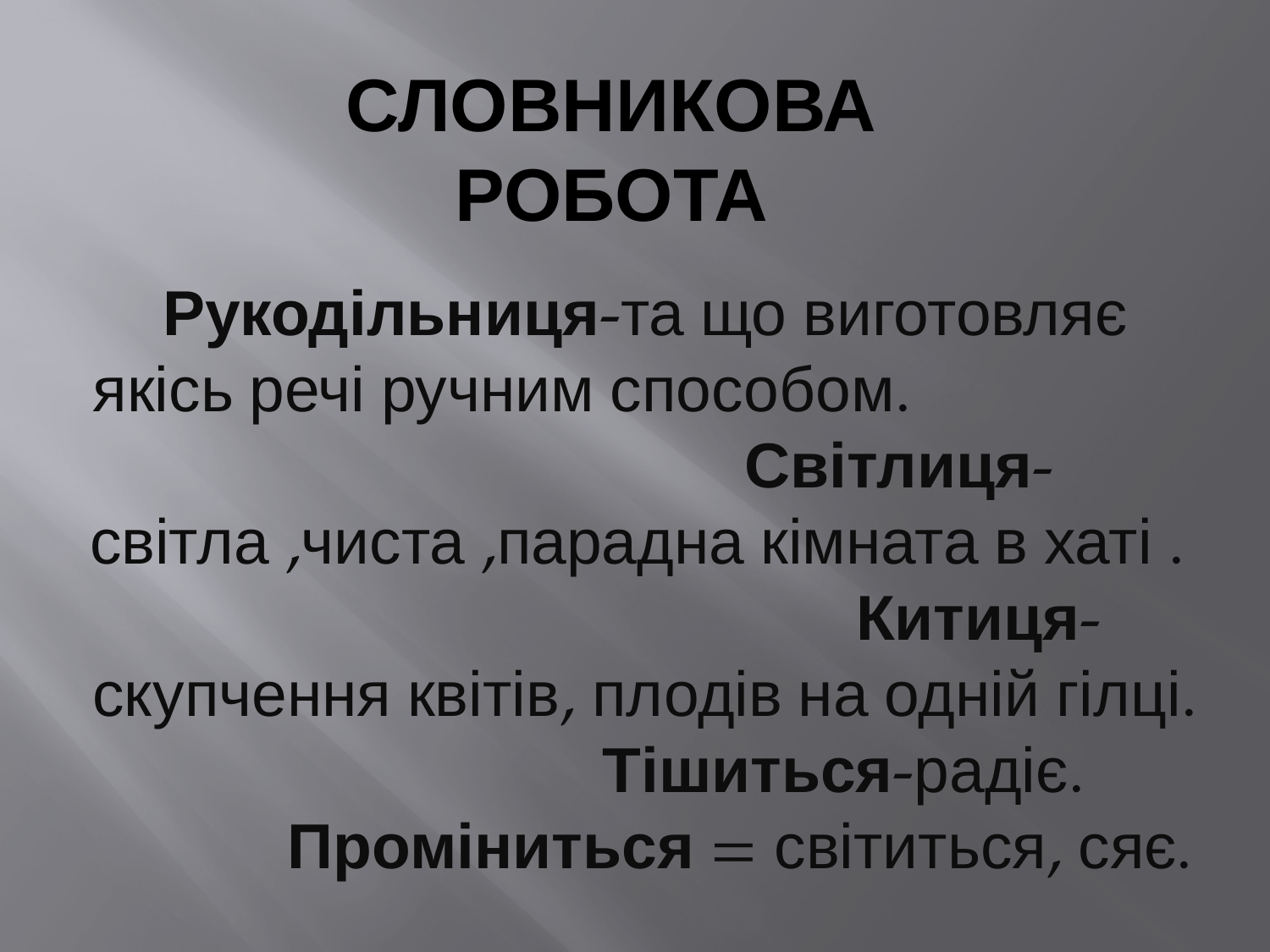

# Словникова робота
Рукодільниця-та що виготовляє якісь речі ручним способом.                                                   Світлиця-світла ,чиста ,парадна кімната в хаті .                                            Китиця-скупчення квітів, плодів на одній гілці.                                 Тішиться-радіє.                    Проміниться = світиться, сяє.